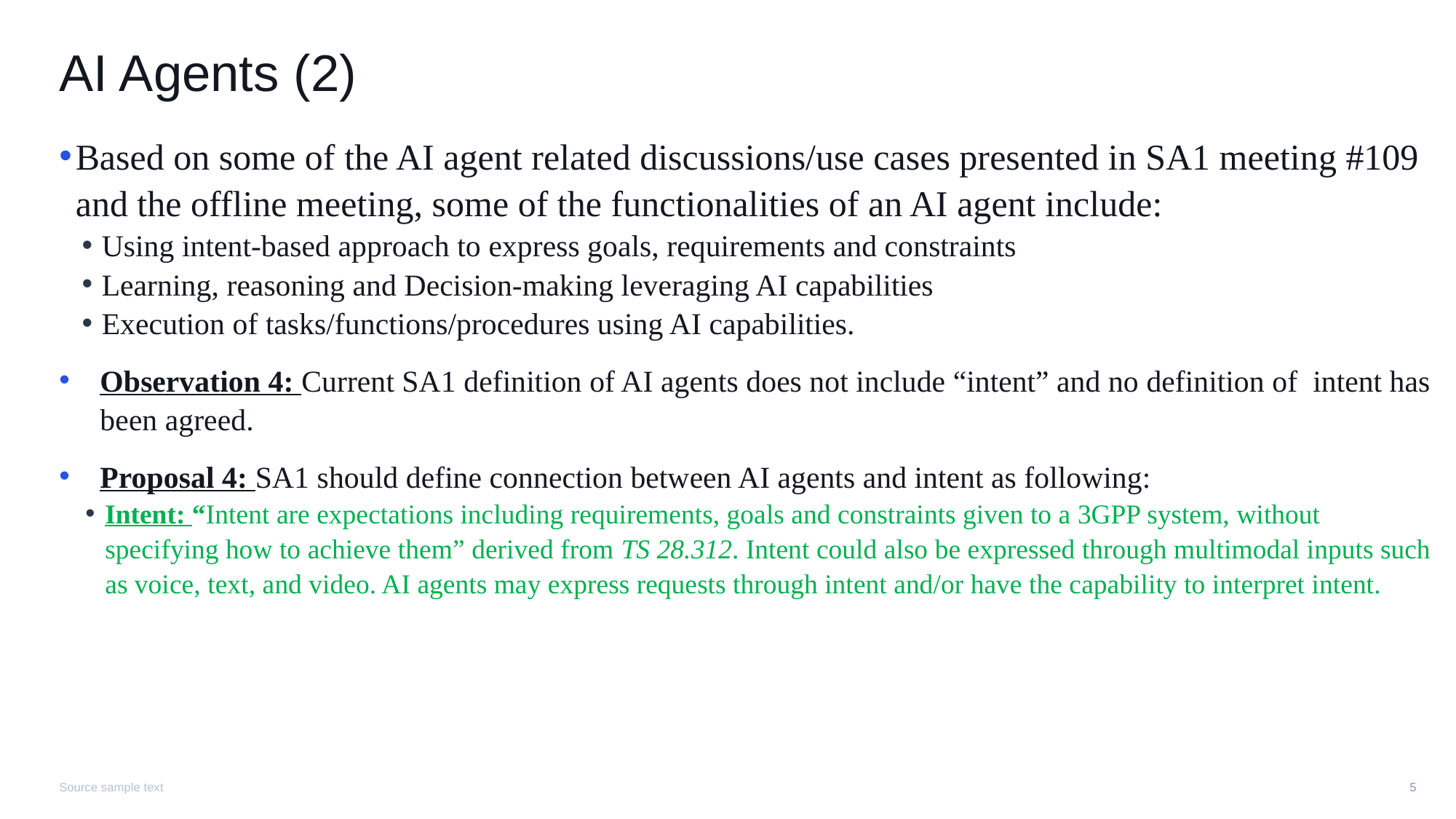

# AI Agents (2)
Based on some of the AI agent related discussions/use cases presented in SA1 meeting #109 and the offline meeting, some of the functionalities of an AI agent include:
Using intent-based approach to express goals, requirements and constraints
Learning, reasoning and Decision-making leveraging AI capabilities
Execution of tasks/functions/procedures using AI capabilities.
Observation 4: Current SA1 definition of AI agents does not include “intent” and no definition of  intent has been agreed.
Proposal 4: SA1 should define connection between AI agents and intent as following:
Intent: “Intent are expectations including requirements, goals and constraints given to a 3GPP system, without         specifying how to achieve them” derived from TS 28.312. Intent could also be expressed through multimodal inputs such as voice, text, and video. AI agents may express requests through intent and/or have the capability to interpret intent.

Source sample text